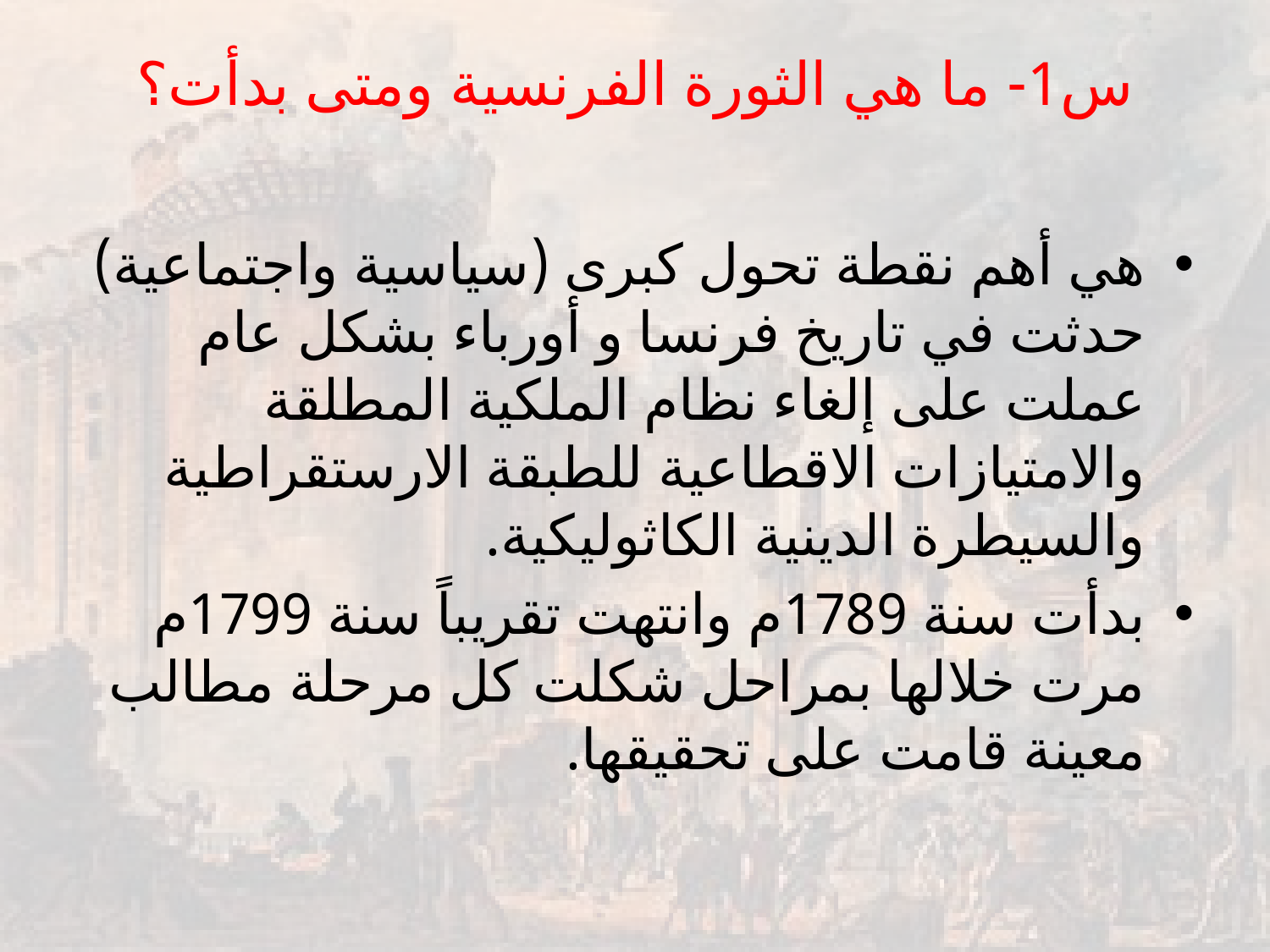

# س1- ما هي الثورة الفرنسية ومتى بدأت؟
هي أهم نقطة تحول كبرى (سياسية واجتماعية) حدثت في تاريخ فرنسا و أورباء بشكل عام عملت على إلغاء نظام الملكية المطلقة والامتيازات الاقطاعية للطبقة الارستقراطية والسيطرة الدينية الكاثوليكية.
بدأت سنة 1789م وانتهت تقريباً سنة 1799م مرت خلالها بمراحل شكلت كل مرحلة مطالب معينة قامت على تحقيقها.